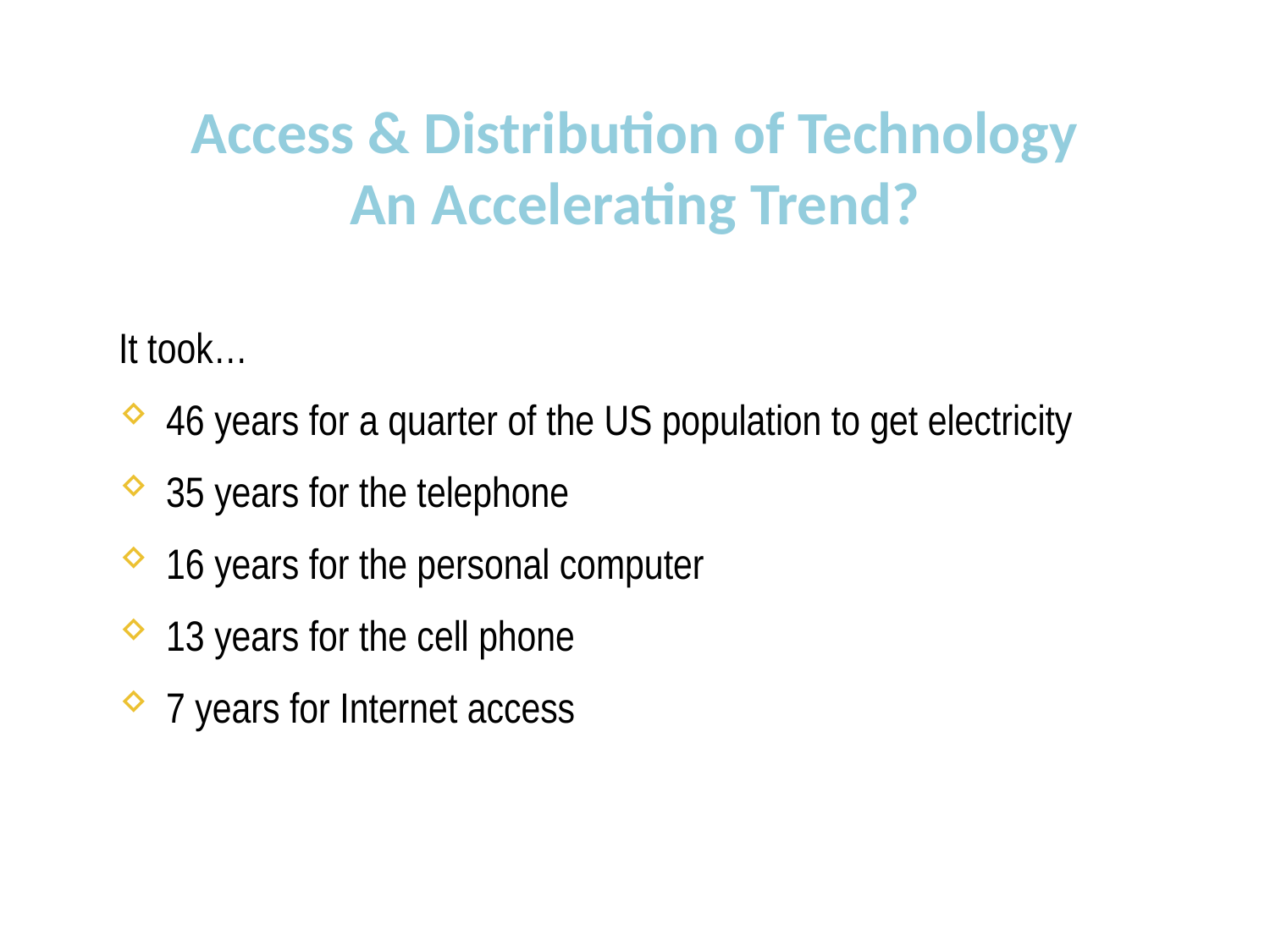

Access & Distribution of Technology
An Accelerating Trend?

It took…
46 years for a quarter of the US population to get electricity
35 years for the telephone
16 years for the personal computer
13 years for the cell phone
7 years for Internet access